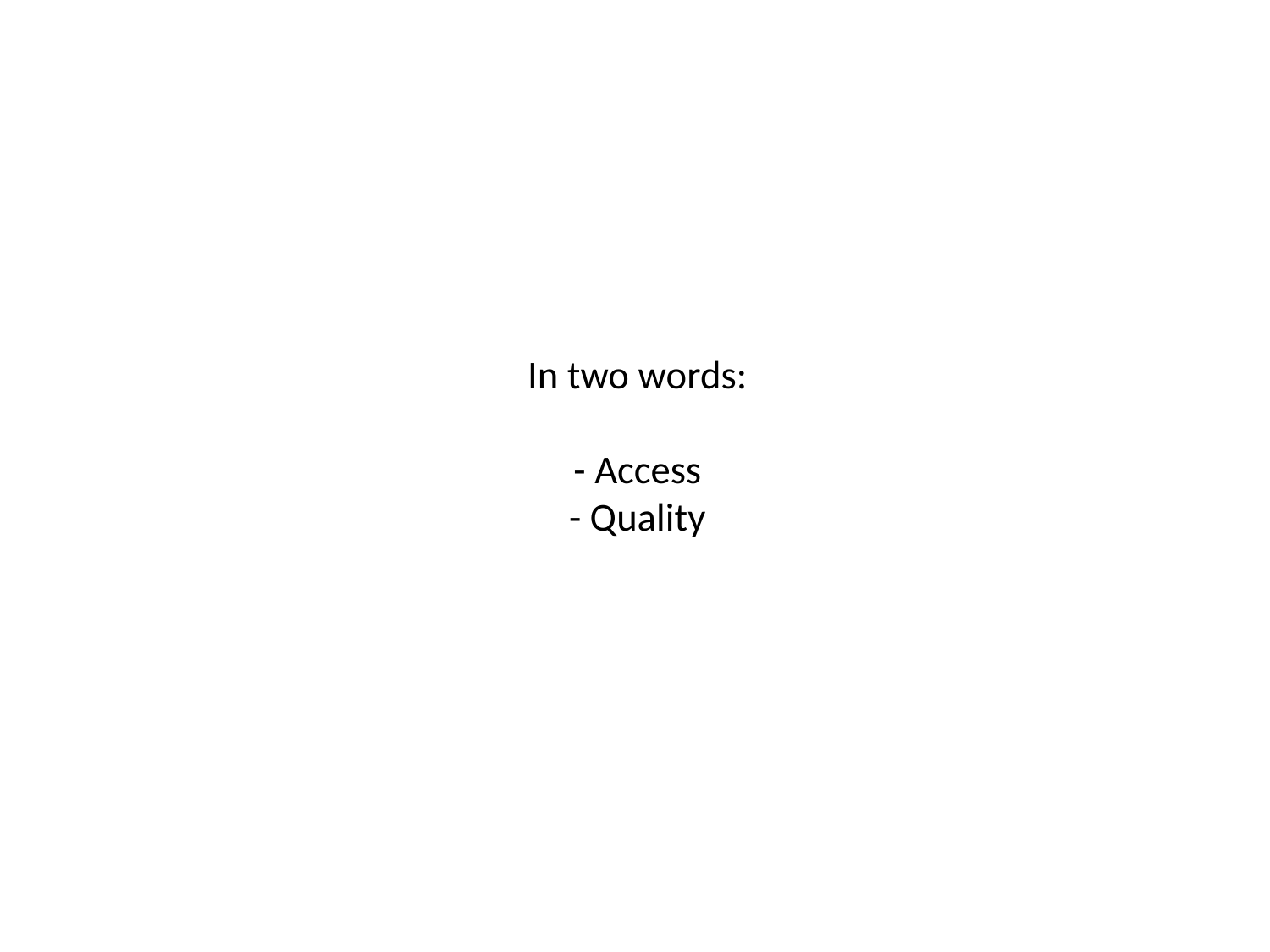

# In two words: - Access - Quality